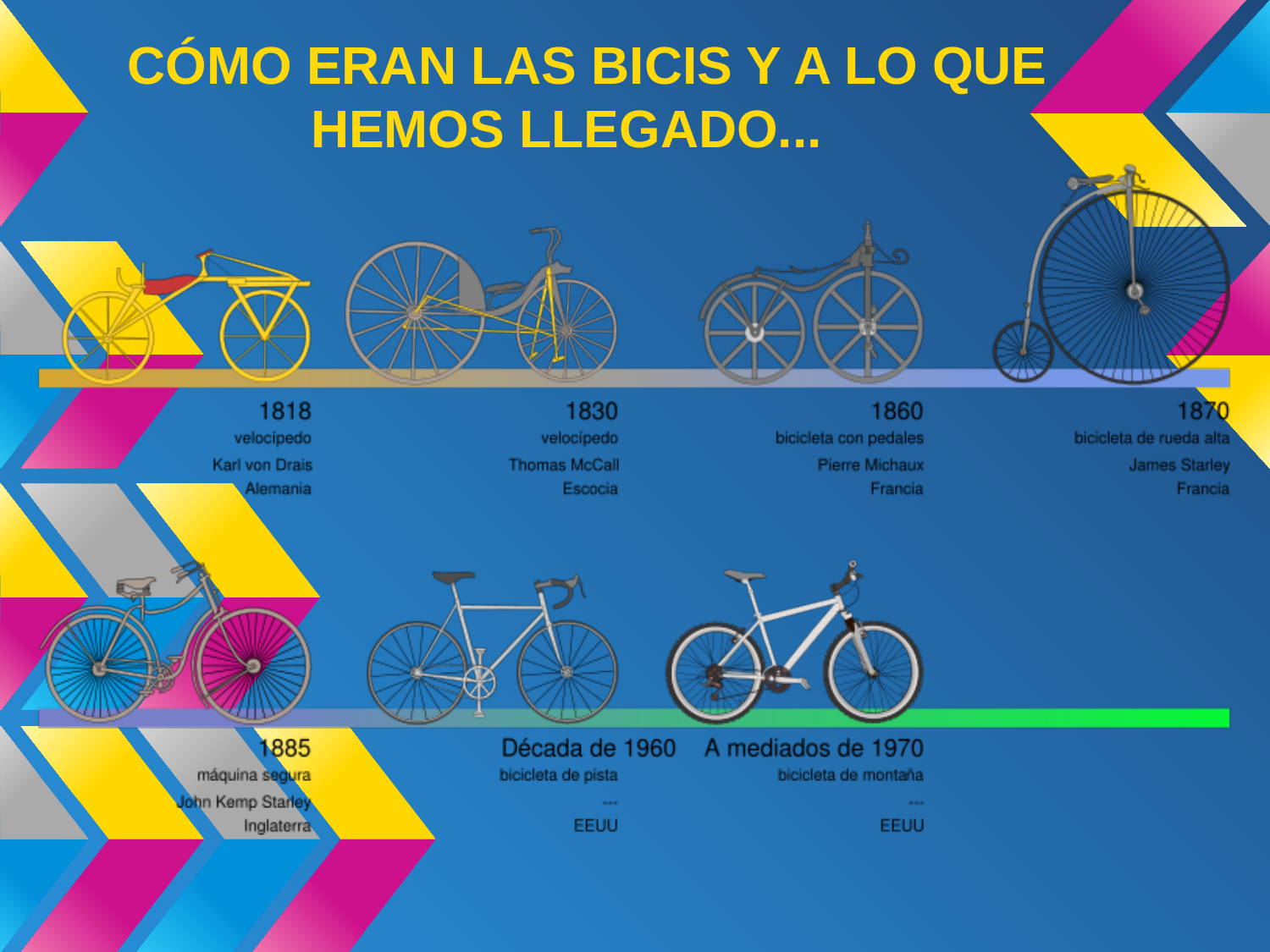

# CÓMO ERAN LAS BICIS Y A LO QUE HEMOS LLEGADO...